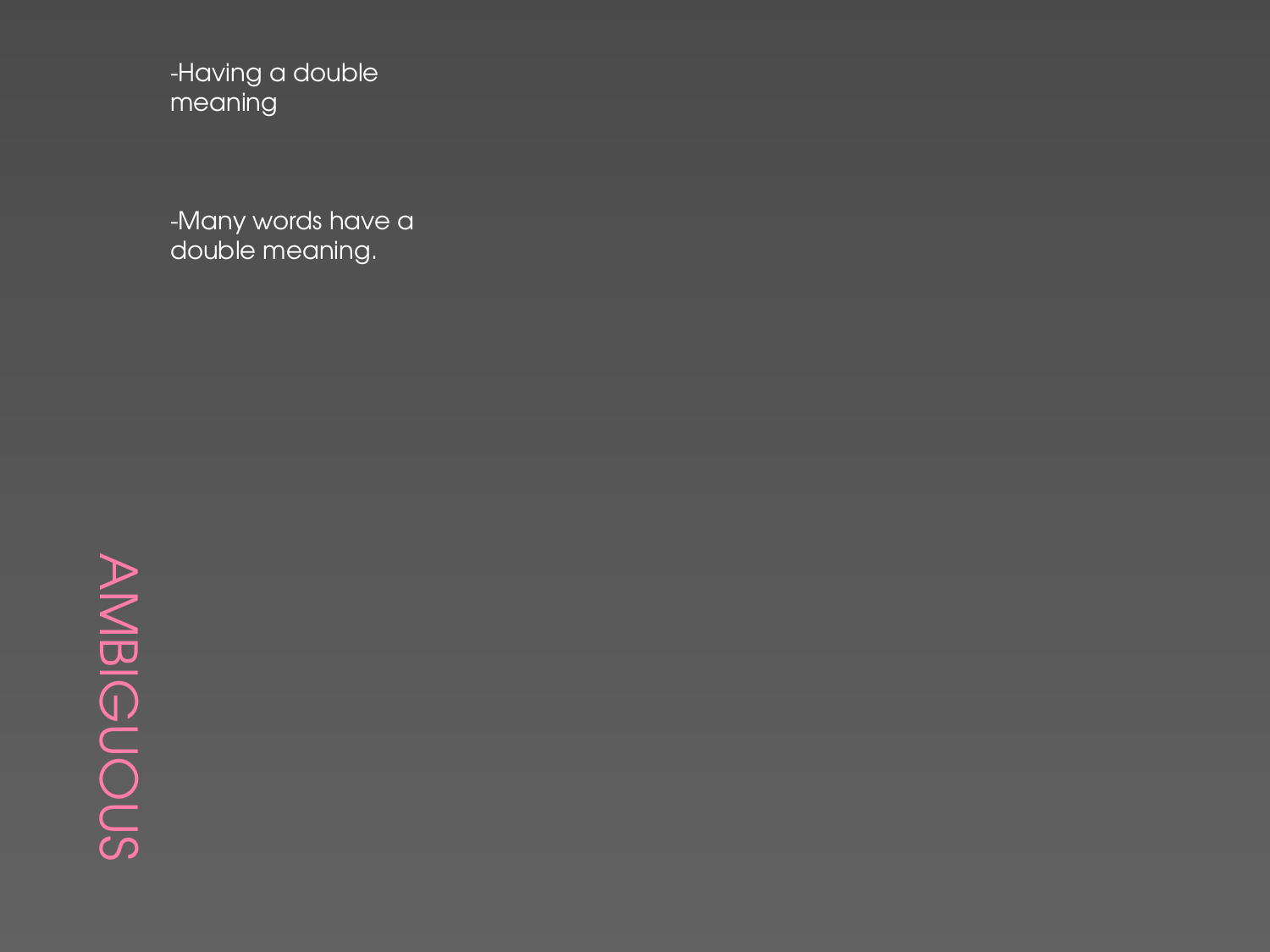

# Ambiguous
-Having a double meaning

-Many words have a double meaning.